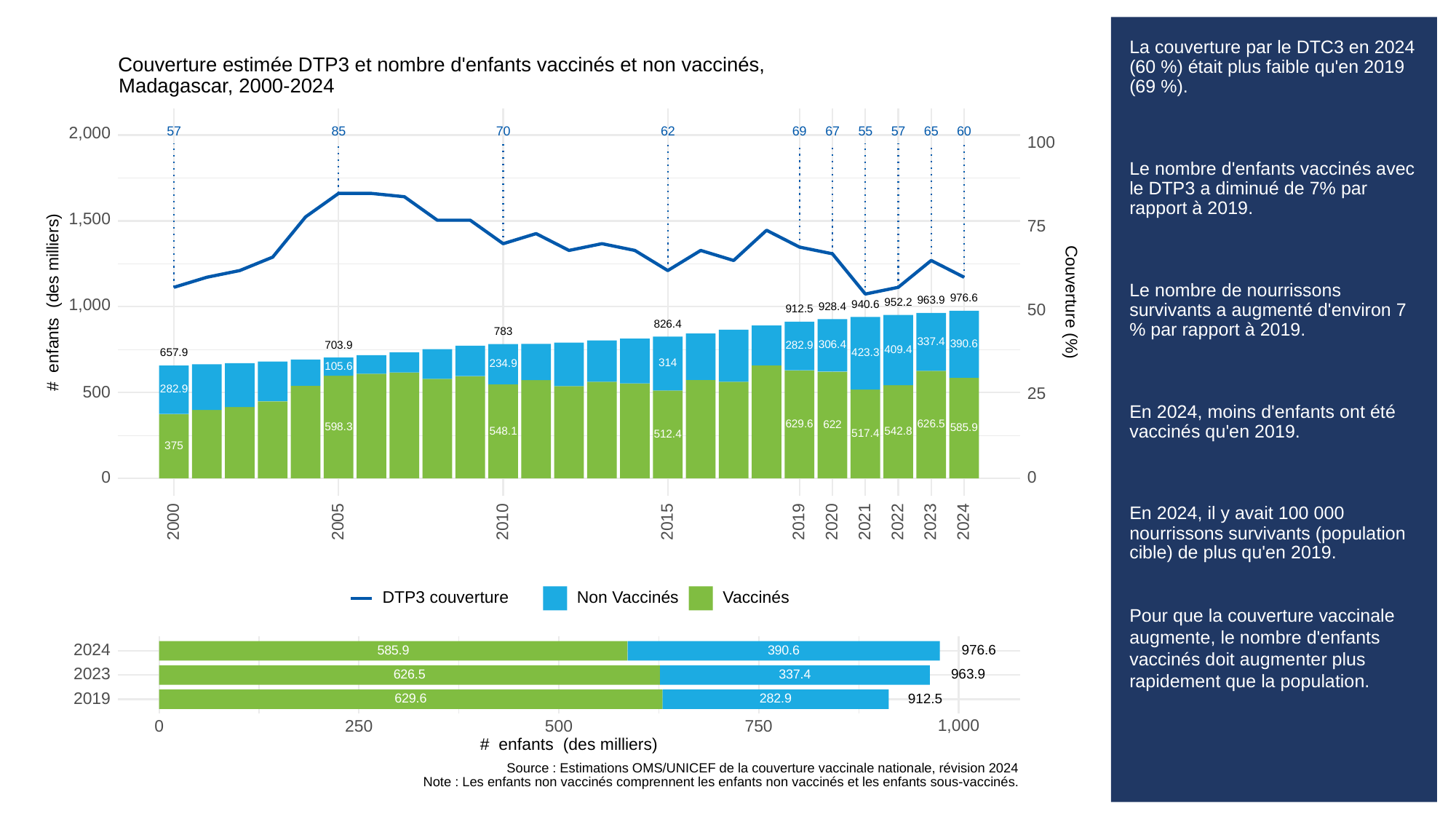

# La couverture par le DTC3 en 2024 (60 %) était plus faible qu'en 2019 (69 %).

Le nombre d'enfants vaccinés avec le DTP3 a diminué de 7% par rapport à 2019.

Le nombre de nourrissons survivants a augmenté d'environ 7 % par rapport à 2019.

En 2024, moins d'enfants ont été vaccinés qu'en 2019.

En 2024, il y avait 100 000 nourrissons survivants (population cible) de plus qu'en 2019.

Pour que la couverture vaccinale augmente, le nombre d'enfants vaccinés doit augmenter plus rapidement que la population.

Couverture estimée DTP3 et nombre d'enfants vaccinés et non vaccinés,
Madagascar, 2000-2024

2,000
85
70
62
69
67
65
60
57
57
55

100

1,500

75

976.6
#  enfants  (des milliers)
Couverture (%)
963.9
1,000
952.2
940.6
928.4
50
912.5

826.4

783

337.4

390.6

306.4
703.9
282.9

409.4
423.3

657.9

314

234.9

105.6

282.9

500
25

629.6
626.5
622
598.3
585.9
548.1
542.8
517.4
512.4

375
0
0

2023
2000
2005
2010
2015
2019
2020
2021
2022
2024

DTP3 couverture
Non Vaccinés
Vaccinés

2024
976.6
390.6
585.9

2023
963.9
337.4
626.5

2019
912.5
629.6
282.9

1,000
0
250
500
750
#  enfants  (des milliers)
Source : Estimations OMS/UNICEF de la couverture vaccinale nationale, révision 2024
Note : Les enfants non vaccinés comprennent les enfants non vaccinés et les enfants sous-vaccinés.